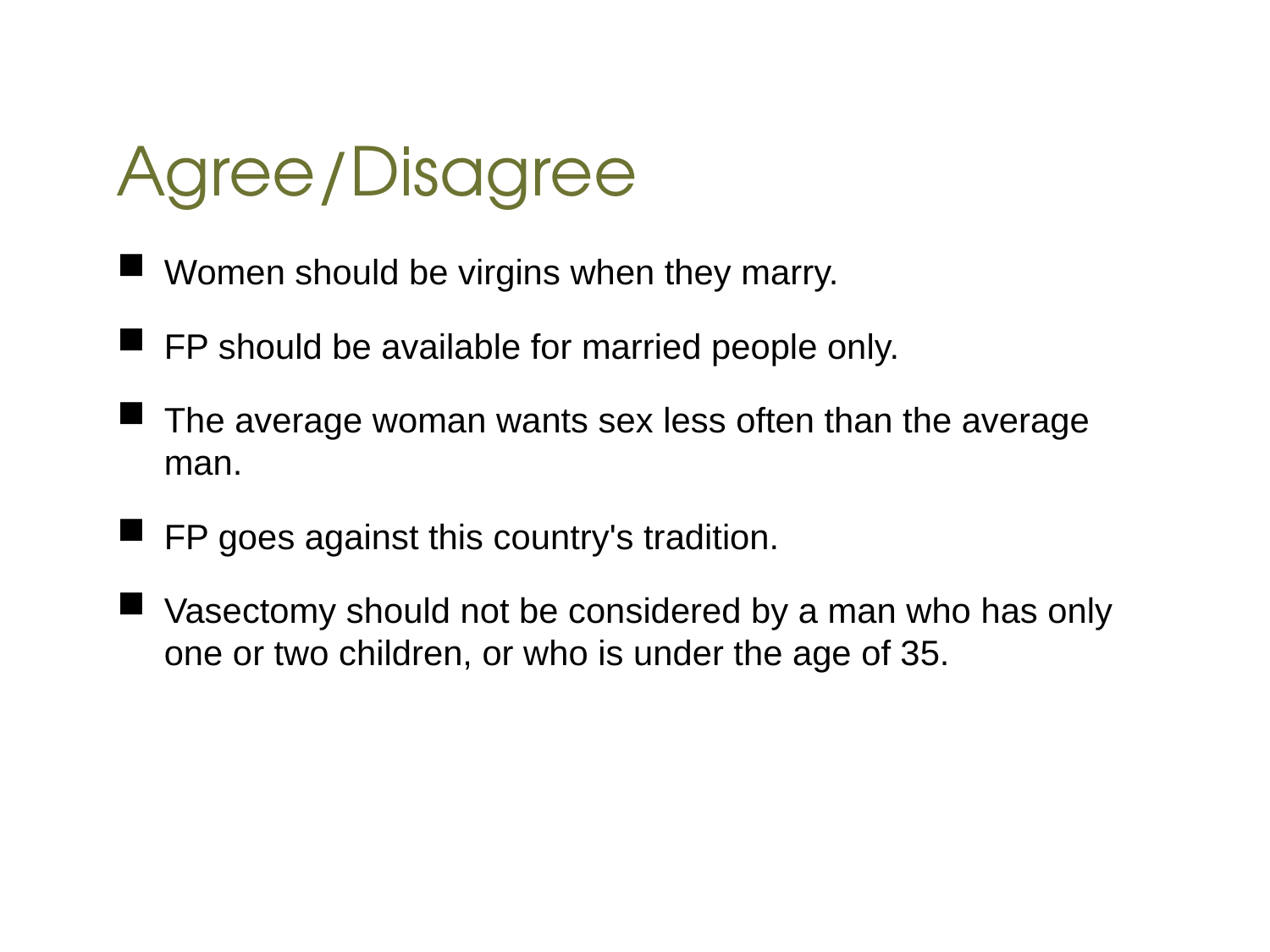

# Agree/Disagree
Women should be virgins when they marry.
FP should be available for married people only.
The average woman wants sex less often than the average man.
FP goes against this country's tradition.
Vasectomy should not be considered by a man who has only one or two children, or who is under the age of 35.